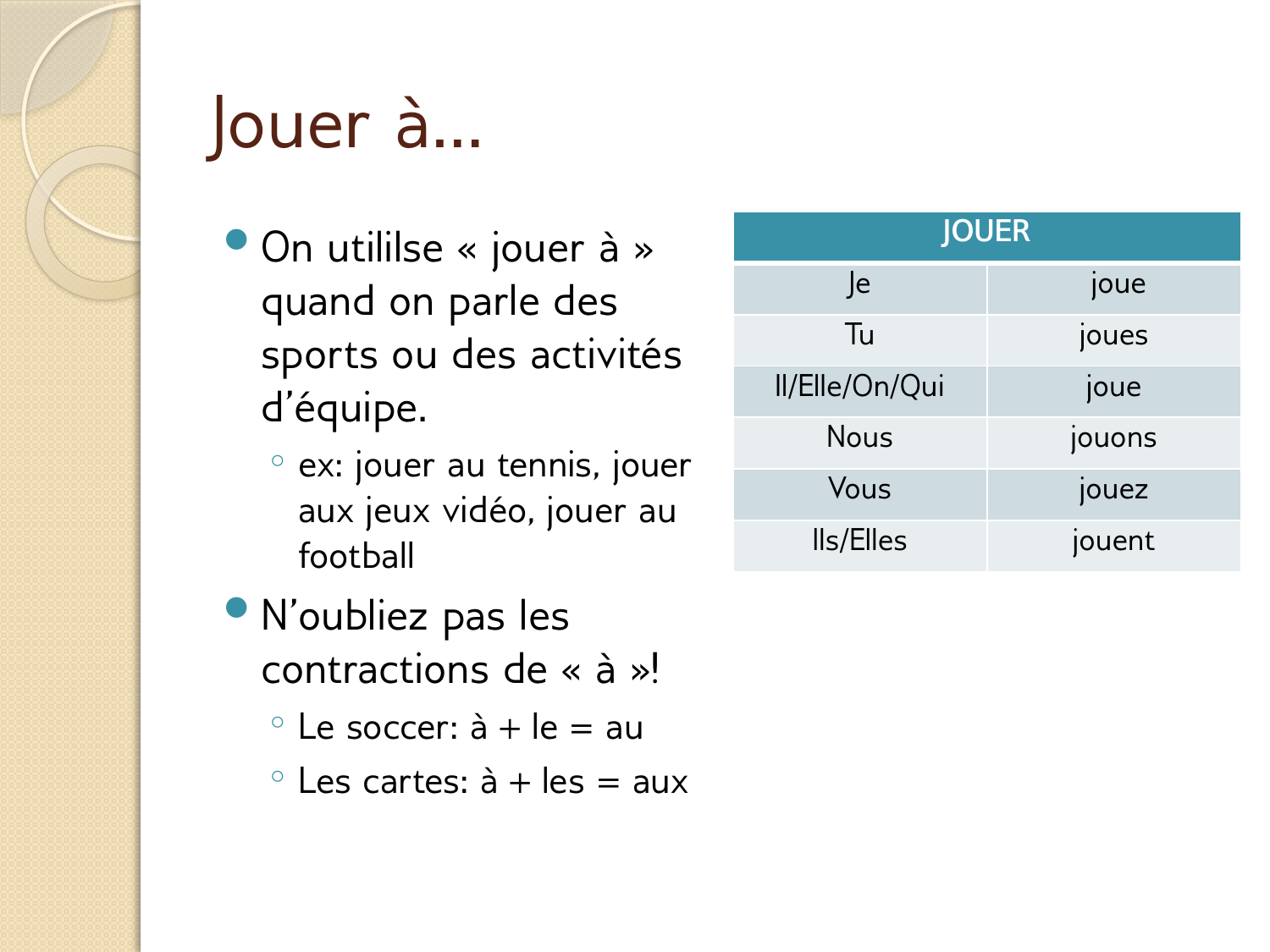

# Jouer à…
On utililse « jouer à » quand on parle des sports ou des activités d’équipe.
ex: jouer au tennis, jouer aux jeux vidéo, jouer au football
N’oubliez pas les contractions de « à »!
Le soccer: à + le = au
Les cartes: à + les = aux
| JOUER |  |
| --- | --- |
| Je | joue |
| Tu | joues |
| Il/Elle/On/Qui | joue |
| Nous | jouons |
| Vous | jouez |
| Ils/Elles | jouent |